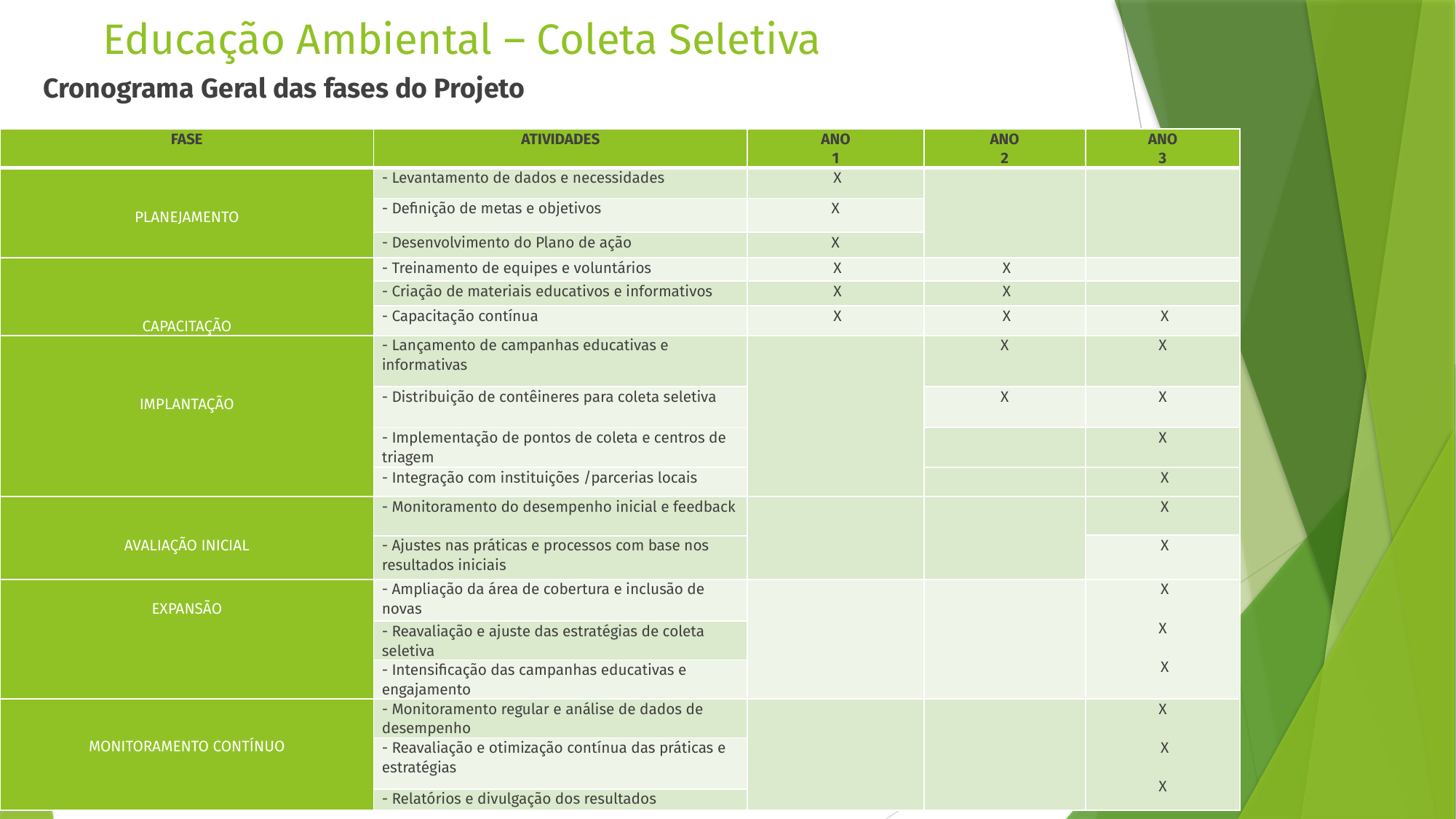

# Educação Ambiental – Coleta Seletiva
Cronograma Geral das fases do Projeto

| FASE | ATIVIDADES | ANO 1 | ANO 2 | ANO 3 |
| --- | --- | --- | --- | --- |
| PLANEJAMENTO | - Levantamento de dados e necessidades | X |  |  |
|  | - Definição de metas e objetivos | X |  |  |
|  | - Desenvolvimento do Plano de ação | X |  |  |
| CAPACITAÇÃO | - Treinamento de equipes e voluntários | X | X |  |
|  | - Criação de materiais educativos e informativos | X | X |  |
|  | - Capacitação contínua | X | X | X |
| IMPLANTAÇÃO | - Lançamento de campanhas educativas e informativas |  | X | X |
|  | - Distribuição de contêineres para coleta seletiva |  | X | X |
|  |  |  |  | X |
|  | - Implementação de pontos de coleta e centros de triagem |  |  |  |
|  |  |  |  | X |
|  | - Integração com instituições /parcerias locais |  |  |  |
| AVALIAÇÃO INICIAL | - Monitoramento do desempenho inicial e feedback |  |  | X |
|  |  |  |  | X |
|  | - Ajustes nas práticas e processos com base nos resultados iniciais |  |  |  |
| EXPANSÃO | - Ampliação da área de cobertura e inclusão de novas |  |  | X   X    X |
|  | - Reavaliação e ajuste das estratégias de coleta seletiva |  |  |  |
|  | - Intensificação das campanhas educativas e engajamento |  |  |  |
| MONITORAMENTO CONTÍNUO | - Monitoramento regular e análise de dados de desempenho |  |  | X    X    X |
|  | - Reavaliação e otimização contínua das práticas e estratégias |  |  |  |
|  | - Relatórios e divulgação dos resultados |  |  |  |